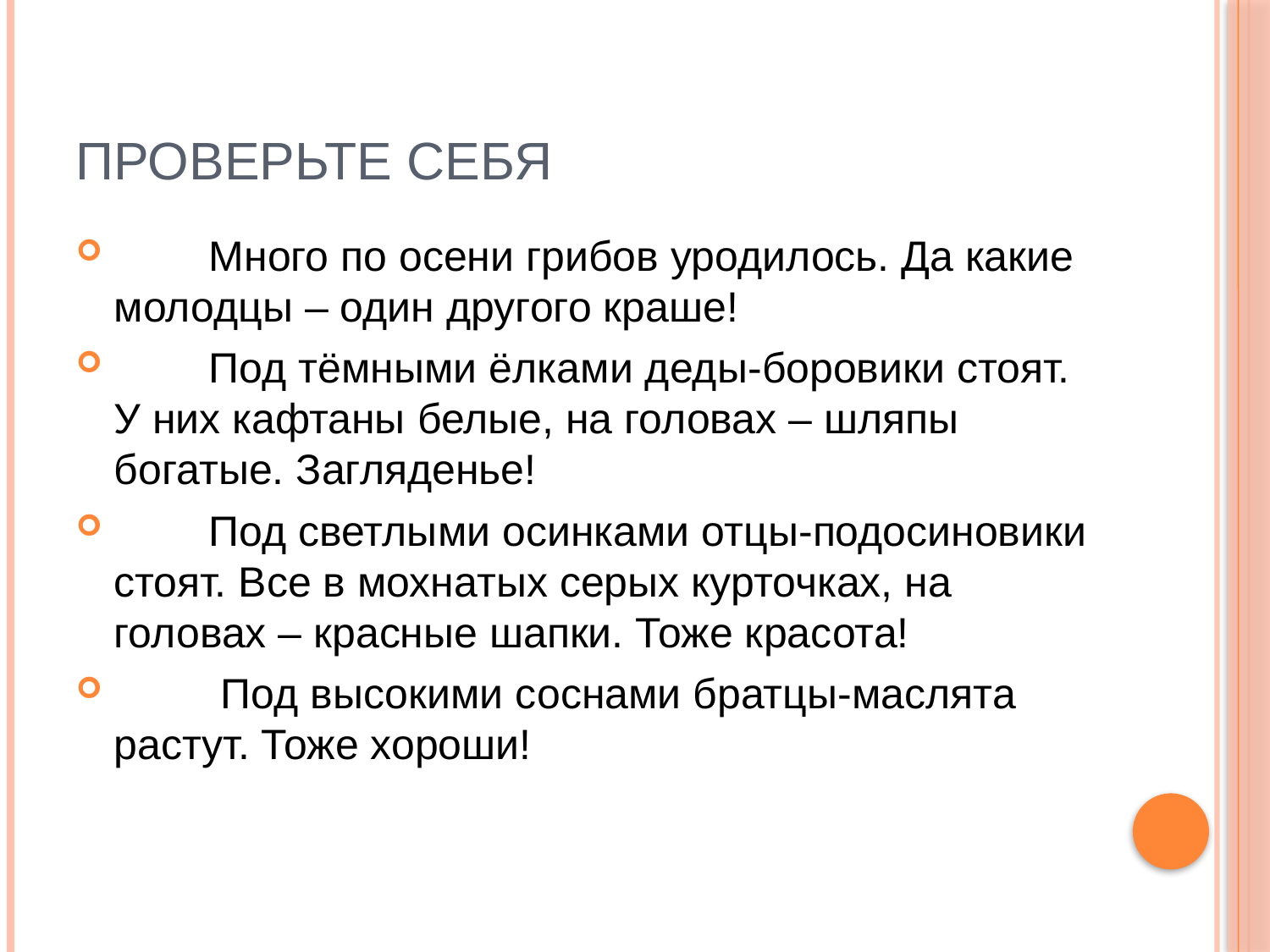

# Проверьте себя
        Много по осени грибов уродилось. Да какие молодцы – один другого краше!
        Под тёмными ёлками деды-боровики стоят. У них кафтаны белые, на головах – шляпы богатые. Загляденье!
        Под светлыми осинками отцы-подосиновики стоят. Все в мохнатых серых курточках, на головах – красные шапки. Тоже красота!
         Под высокими соснами братцы-маслята растут. Тоже хороши!